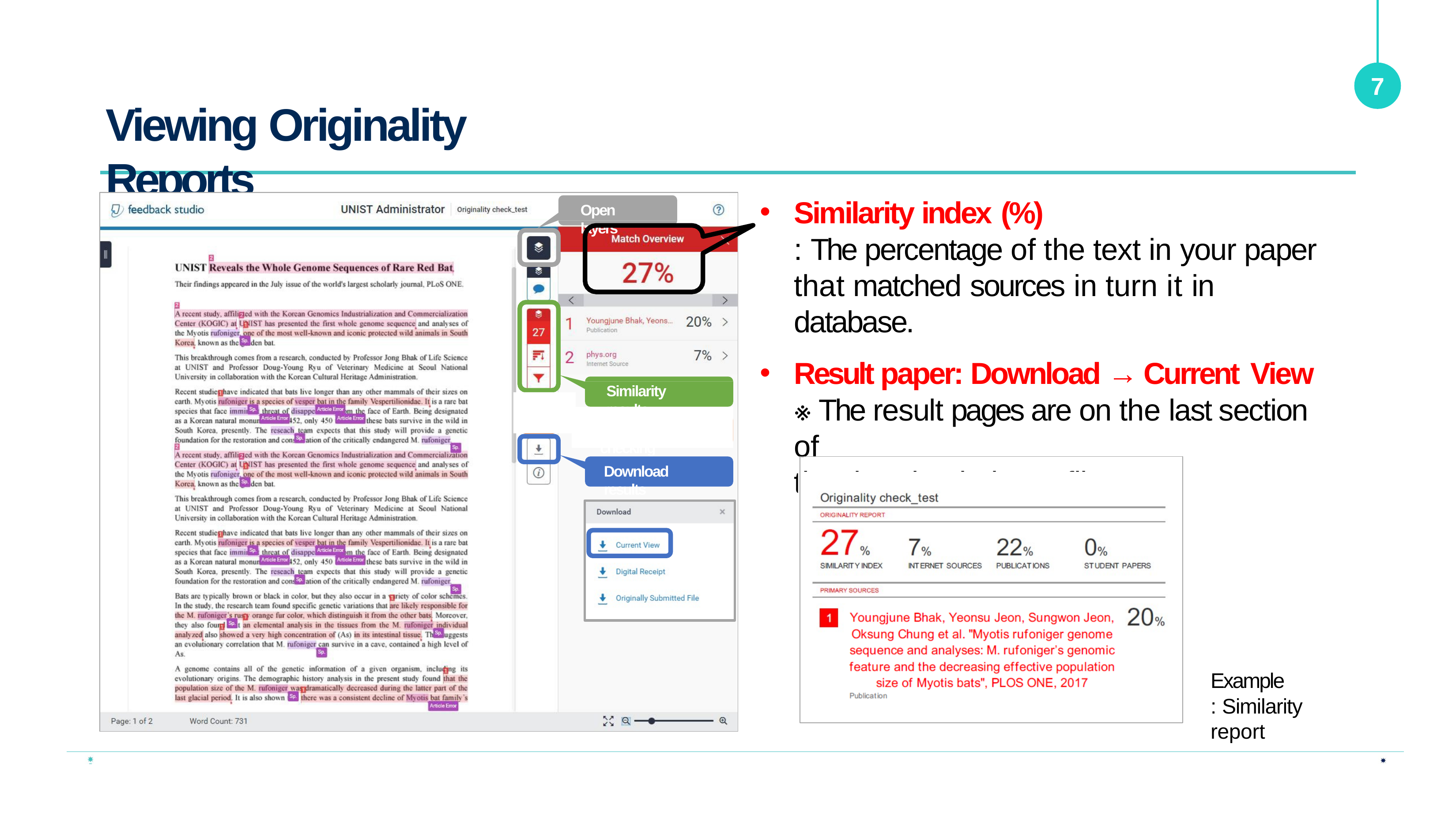

7
# Viewing Originality Reports
Similarity index (%)
: The percentage of the text in your paper  that matched sources in turn it in database.
Result paper: Download → Current View
※   The result pages are on the last section of
the downloaded PDF file.

Open layers

Similarity results

Grammar checking

Download results

Example
: Similarity report